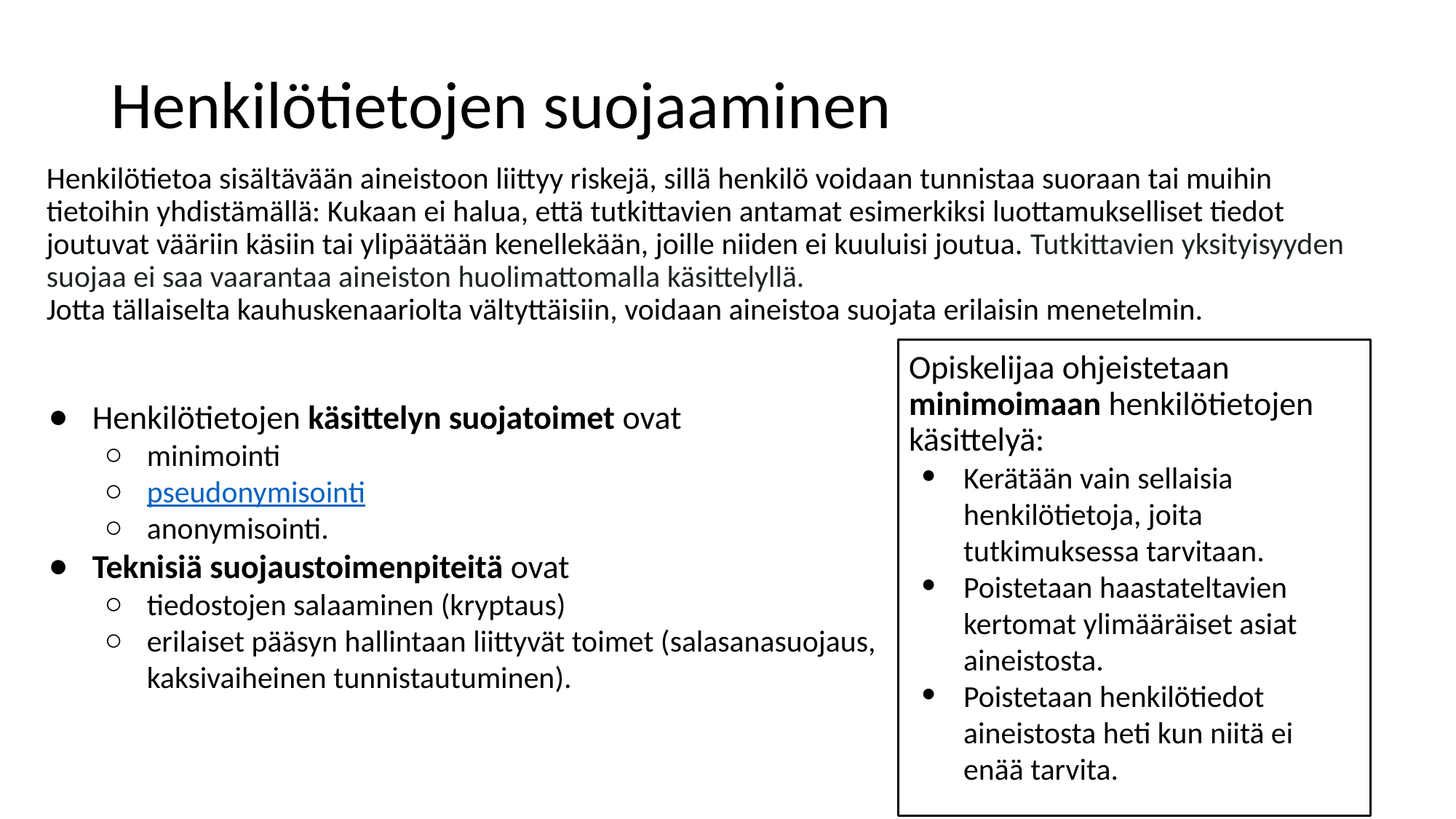

# Henkilötietojen suojaaminen
Henkilötietoa sisältävään aineistoon liittyy riskejä, sillä henkilö voidaan tunnistaa suoraan tai muihin tietoihin yhdistämällä: Kukaan ei halua, että tutkittavien antamat esimerkiksi luottamukselliset tiedot joutuvat vääriin käsiin tai ylipäätään kenellekään, joille niiden ei kuuluisi joutua. Tutkittavien yksityisyyden suojaa ei saa vaarantaa aineiston huolimattomalla käsittelyllä.
Jotta tällaiselta kauhuskenaariolta vältyttäisiin, voidaan aineistoa suojata erilaisin menetelmin.
Opiskelijaa ohjeistetaan minimoimaan henkilötietojen käsittelyä:
Kerätään vain sellaisia henkilötietoja, joita tutkimuksessa tarvitaan.
Poistetaan haastateltavien kertomat ylimääräiset asiat aineistosta.
Poistetaan henkilötiedot aineistosta heti kun niitä ei enää tarvita.
Henkilötietojen käsittelyn suojatoimet ovat
minimointi
pseudonymisointi
anonymisointi.
Teknisiä suojaustoimenpiteitä ovat
tiedostojen salaaminen (kryptaus)
erilaiset pääsyn hallintaan liittyvät toimet (salasanasuojaus, kaksivaiheinen tunnistautuminen).